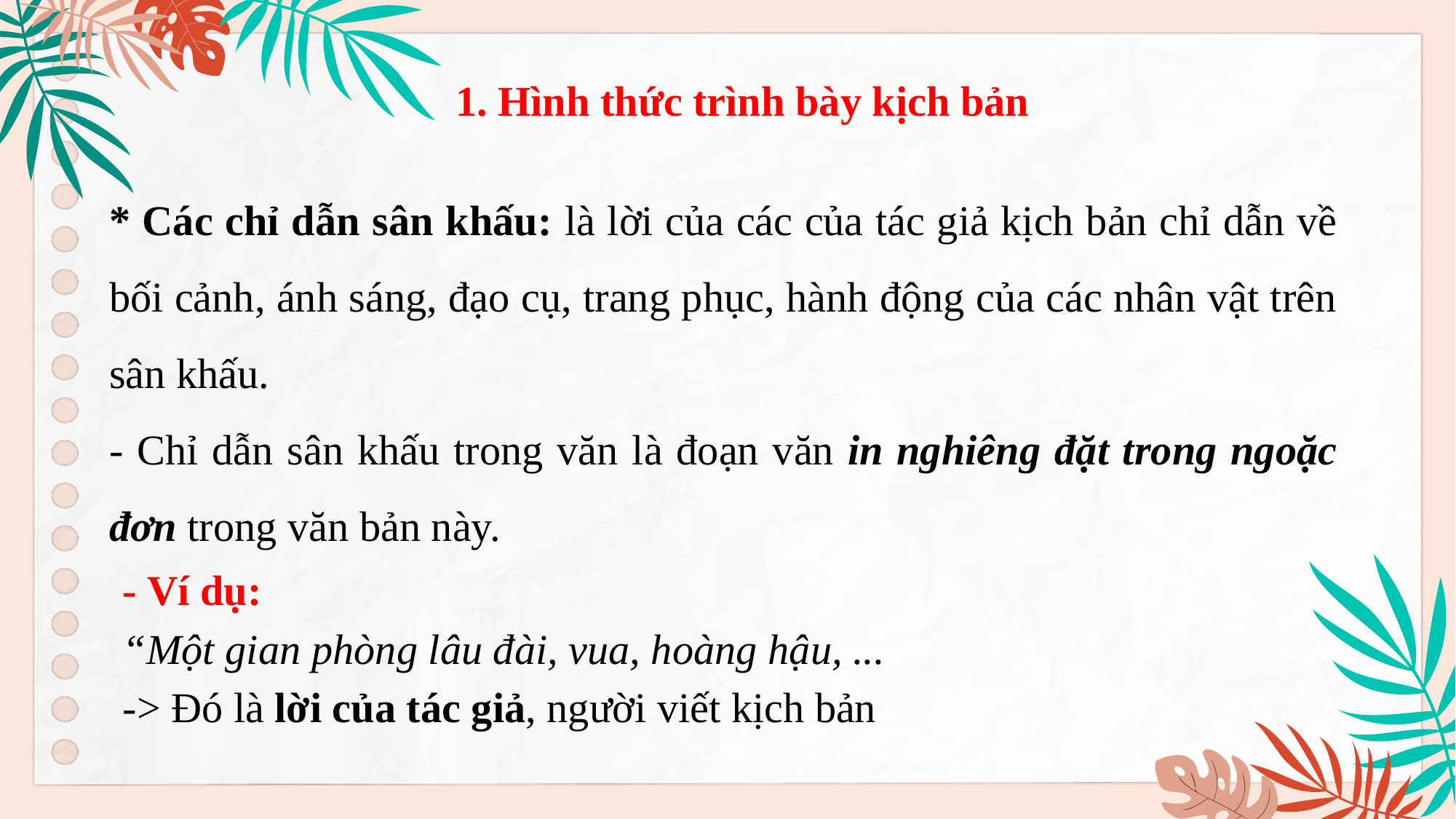

# 1. Hình thức trình bày kịch bản
* Các chỉ dẫn sân khấu: là lời của các của tác giả kịch bản chỉ dẫn về bối cảnh, ánh sáng, đạo cụ, trang phục, hành động của các nhân vật trên sân khấu.
- Chỉ dẫn sân khấu trong văn là đoạn văn in nghiêng đặt trong ngoặc đơn trong văn bản này.
- Ví dụ:
“Một gian phòng lâu đài, vua, hoàng hậu, ...
-> Đó là lời của tác giả, người viết kịch bản